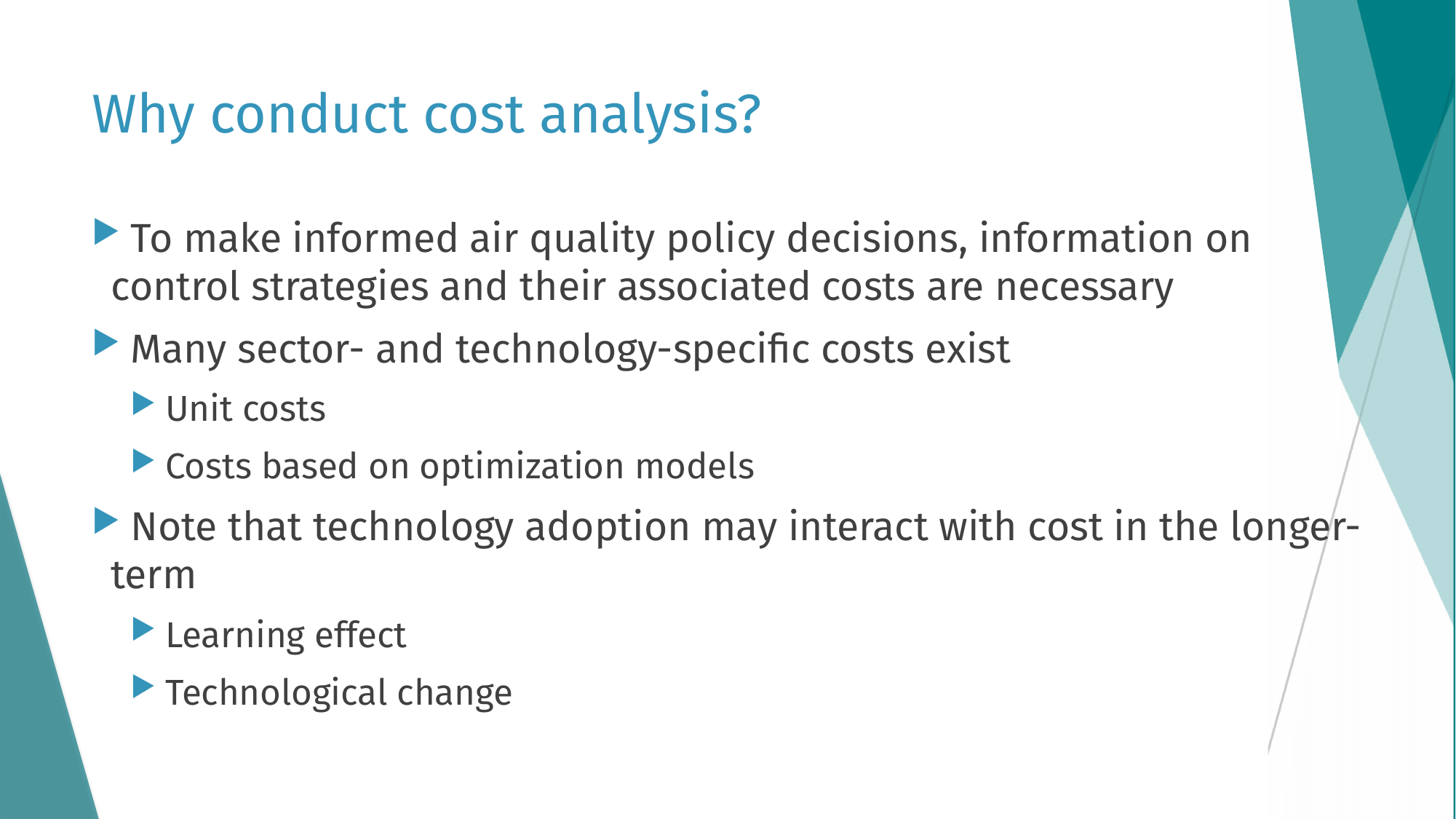

# Why conduct cost analysis?
 To make informed air quality policy decisions, information on control strategies and their associated costs are necessary
 Many sector- and technology-specific costs exist
 Unit costs
 Costs based on optimization models
 Note that technology adoption may interact with cost in the longer-term
 Learning effect
 Technological change

5